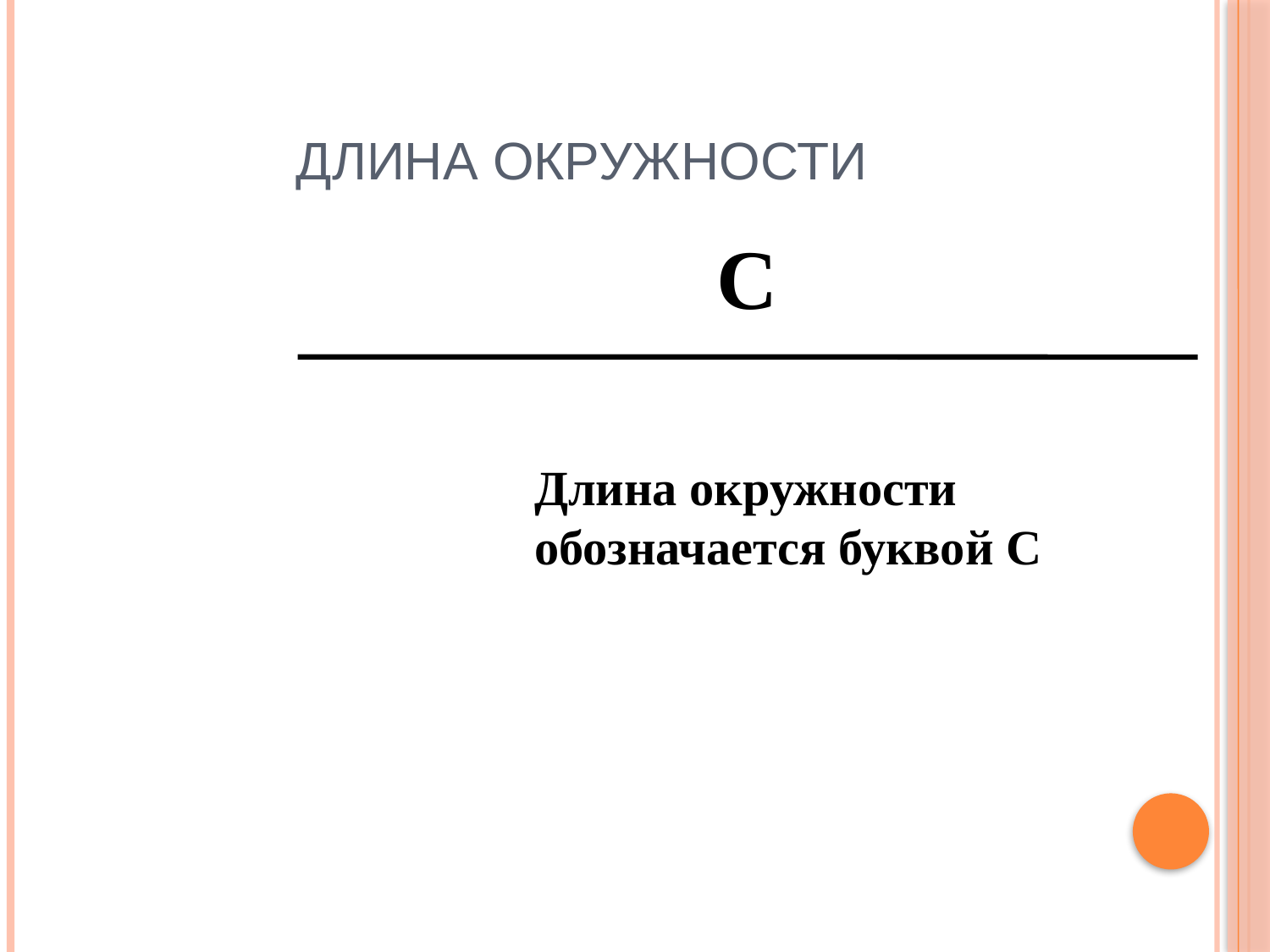

# Длина окружности
С

Длина окружности обозначается буквой С